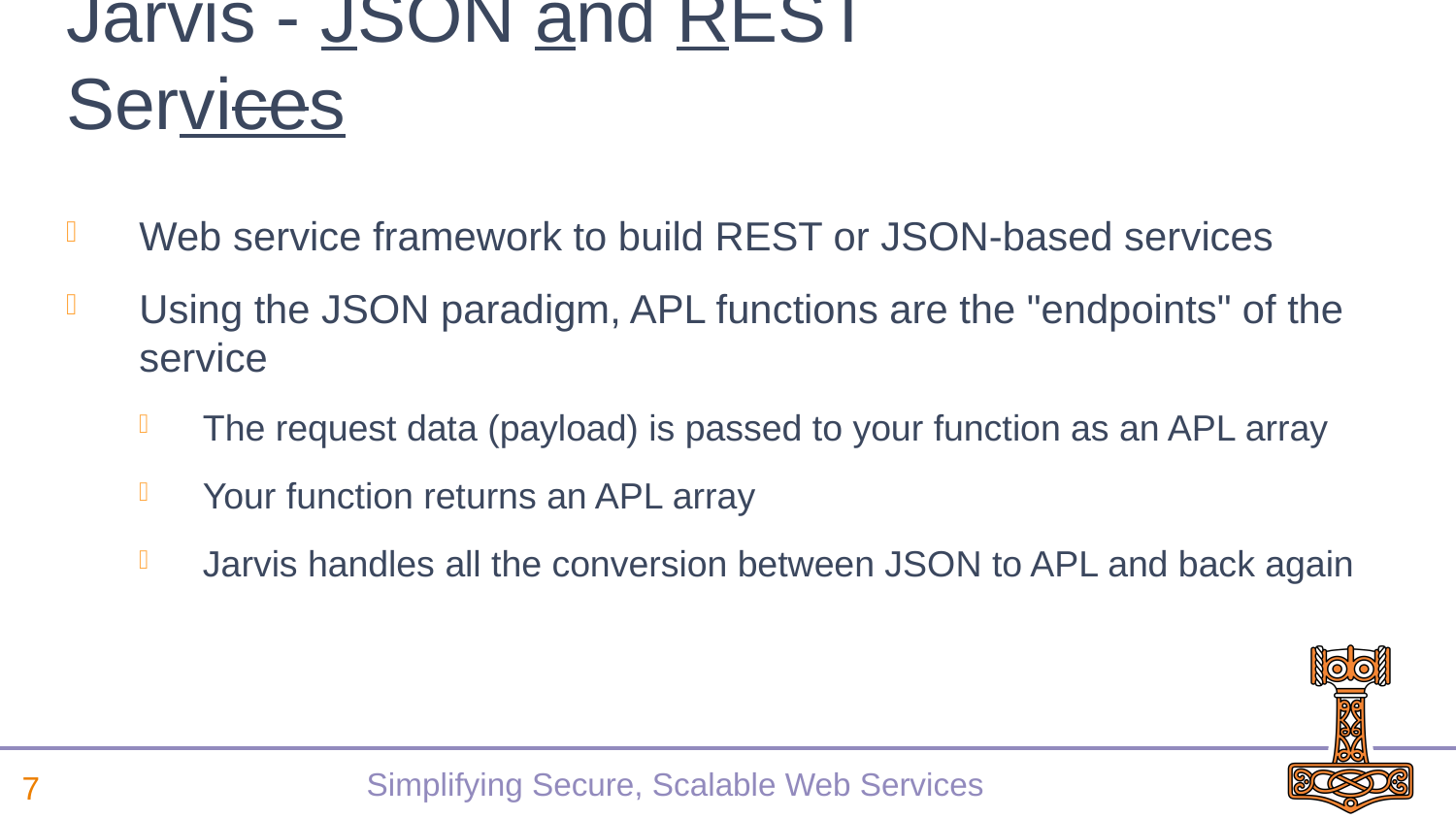

# Jarvis - JSON and REST Services
Web service framework to build REST or JSON-based services
Using the JSON paradigm, APL functions are the "endpoints" of the service
The request data (payload) is passed to your function as an APL array
Your function returns an APL array
Jarvis handles all the conversion between JSON to APL and back again